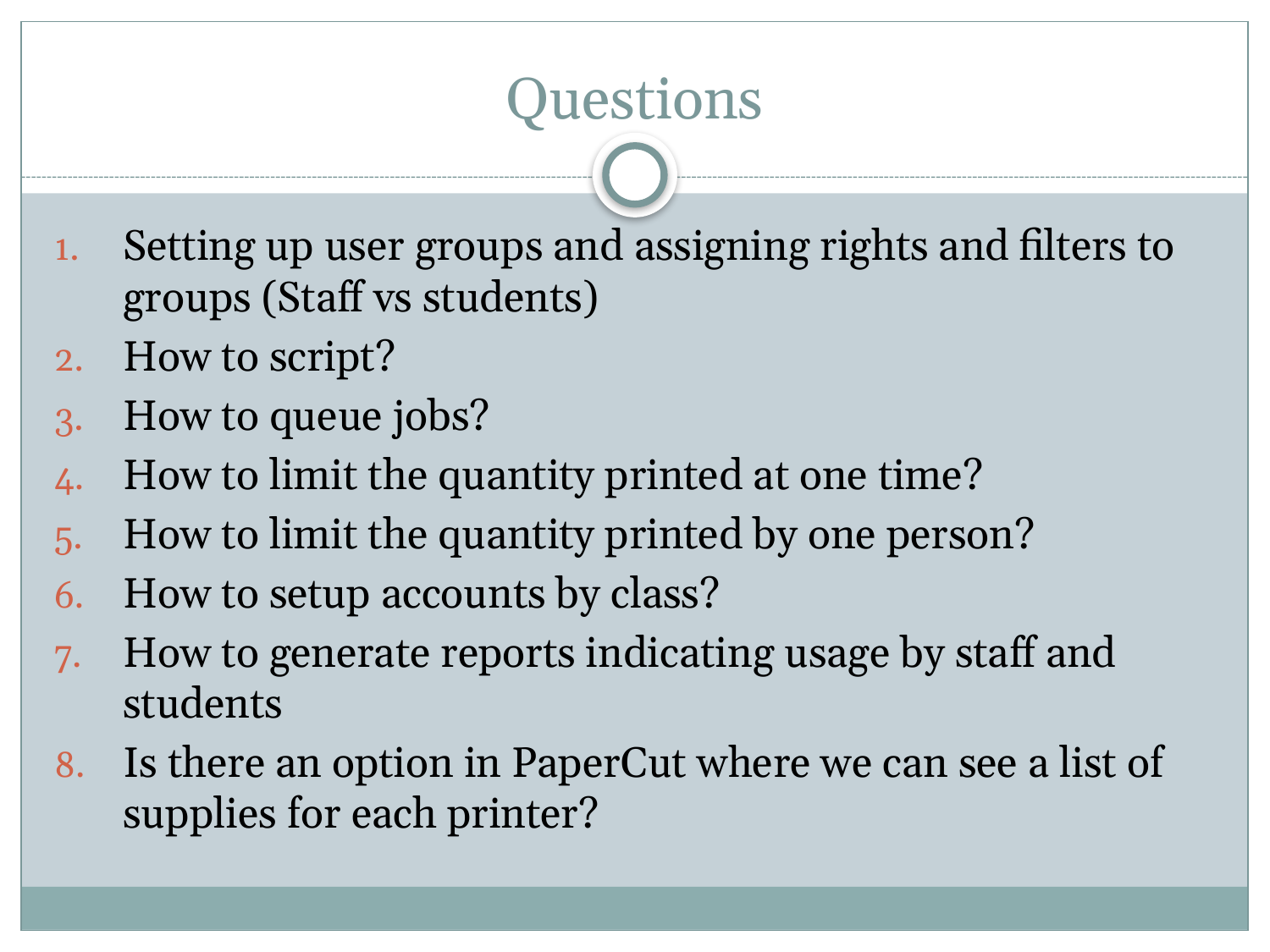

# Questions
Setting up user groups and assigning rights and filters to groups (Staff vs students)
How to script?
How to queue jobs?
How to limit the quantity printed at one time?
How to limit the quantity printed by one person?
How to setup accounts by class?
How to generate reports indicating usage by staff and students
Is there an option in PaperCut where we can see a list of supplies for each printer?